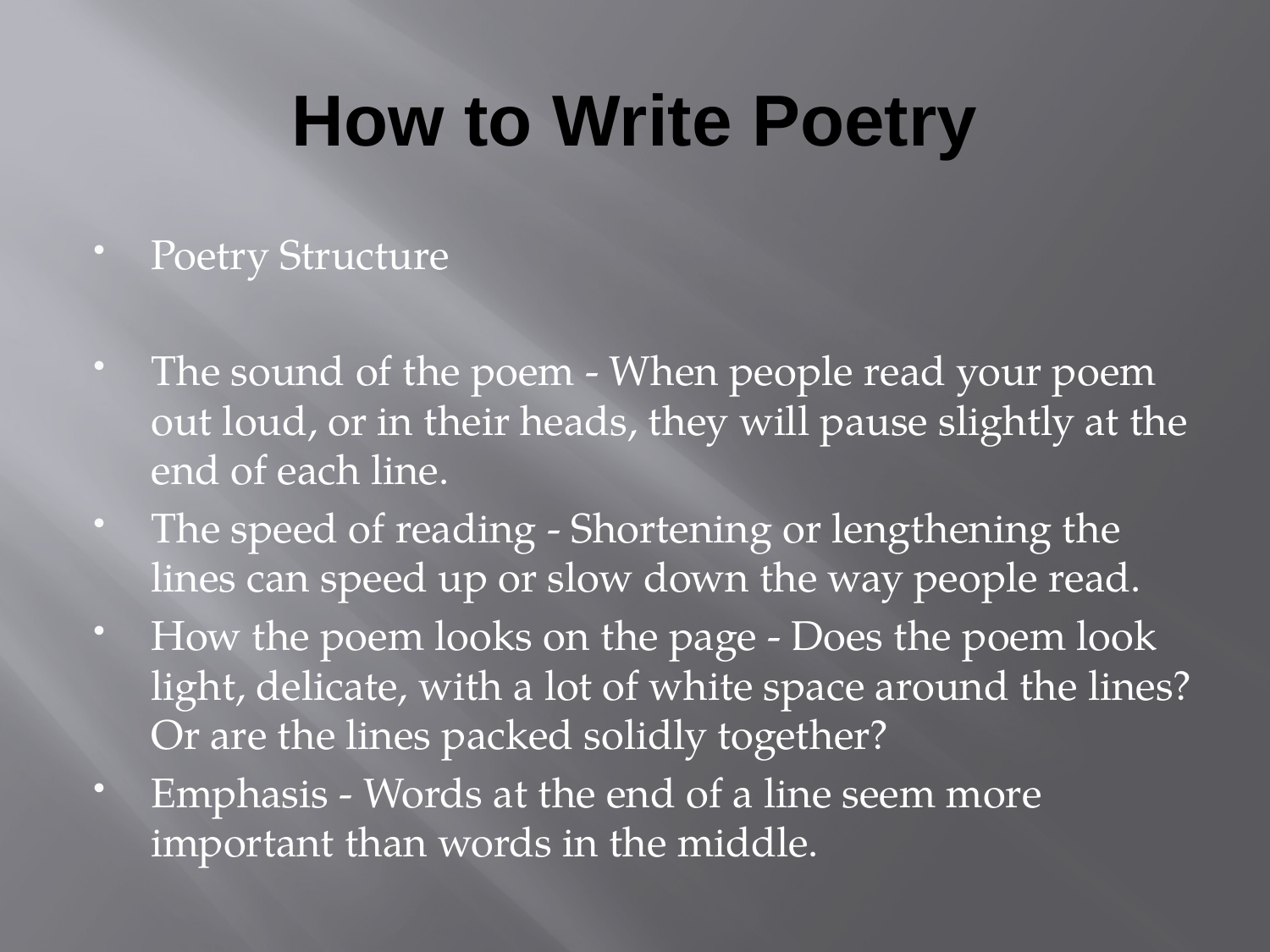

# How to Write Poetry
Poetry Structure

The sound of the poem - When people read your poem out loud, or in their heads, they will pause slightly at the end of each line.
The speed of reading - Shortening or lengthening the lines can speed up or slow down the way people read.
How the poem looks on the page - Does the poem look light, delicate, with a lot of white space around the lines? Or are the lines packed solidly together?
Emphasis - Words at the end of a line seem more important than words in the middle.